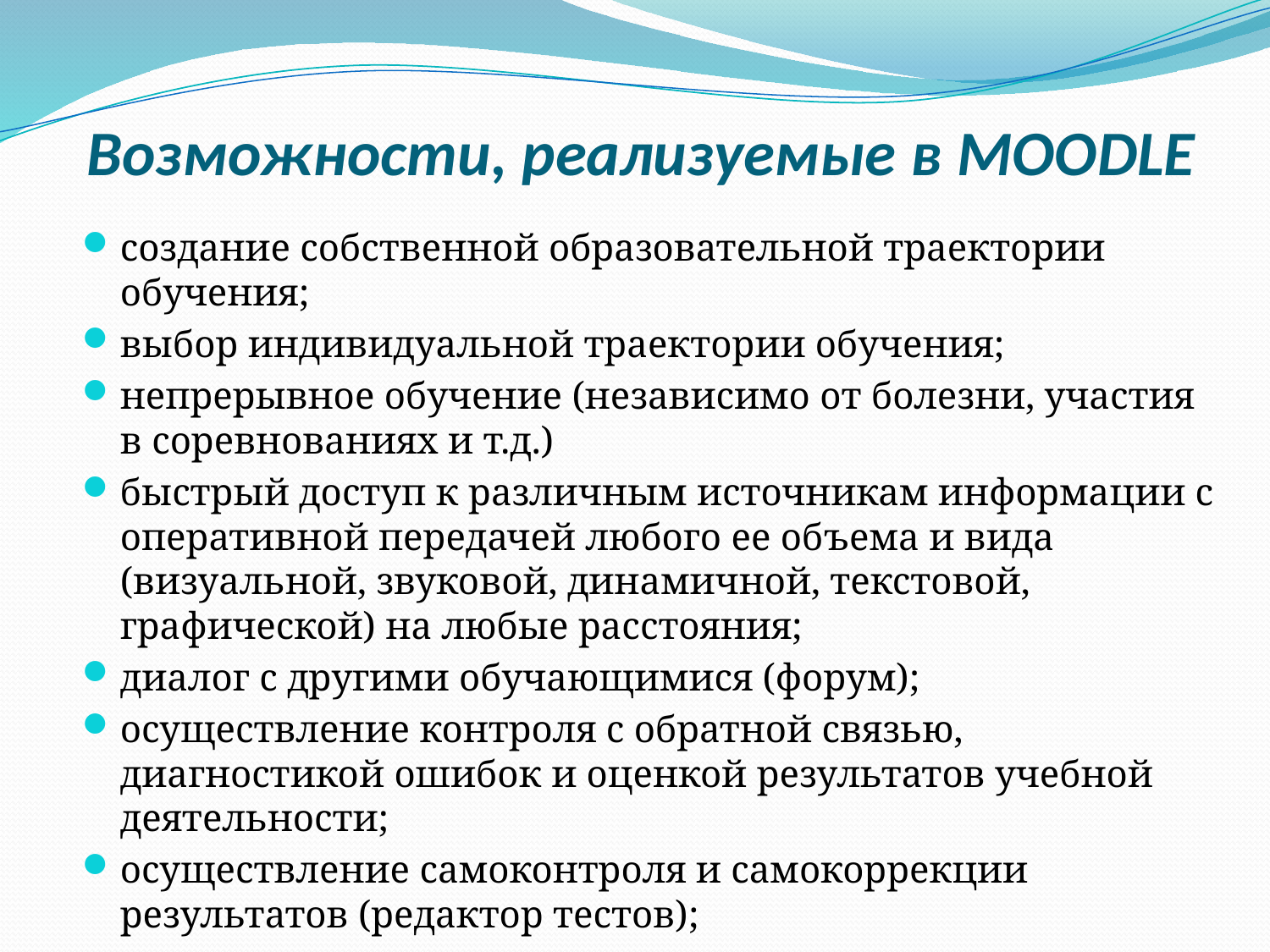

# Возможности, реализуемые в MOODLE
создание собственной образовательной траектории обучения;
выбор индивидуальной траектории обучения;
непрерывное обучение (независимо от болезни, участия в соревнованиях и т.д.)
быстрый доступ к различным источникам информации с оперативной передачей любого ее объема и вида (визуальной, звуковой, динамичной, текстовой, графической) на любые расстояния;
диалог с другими обучающимися (форум);
осуществление контроля с обратной связью, диагностикой ошибок и оценкой результатов учебной деятельности;
осуществление самоконтроля и самокоррекции результатов (редактор тестов);